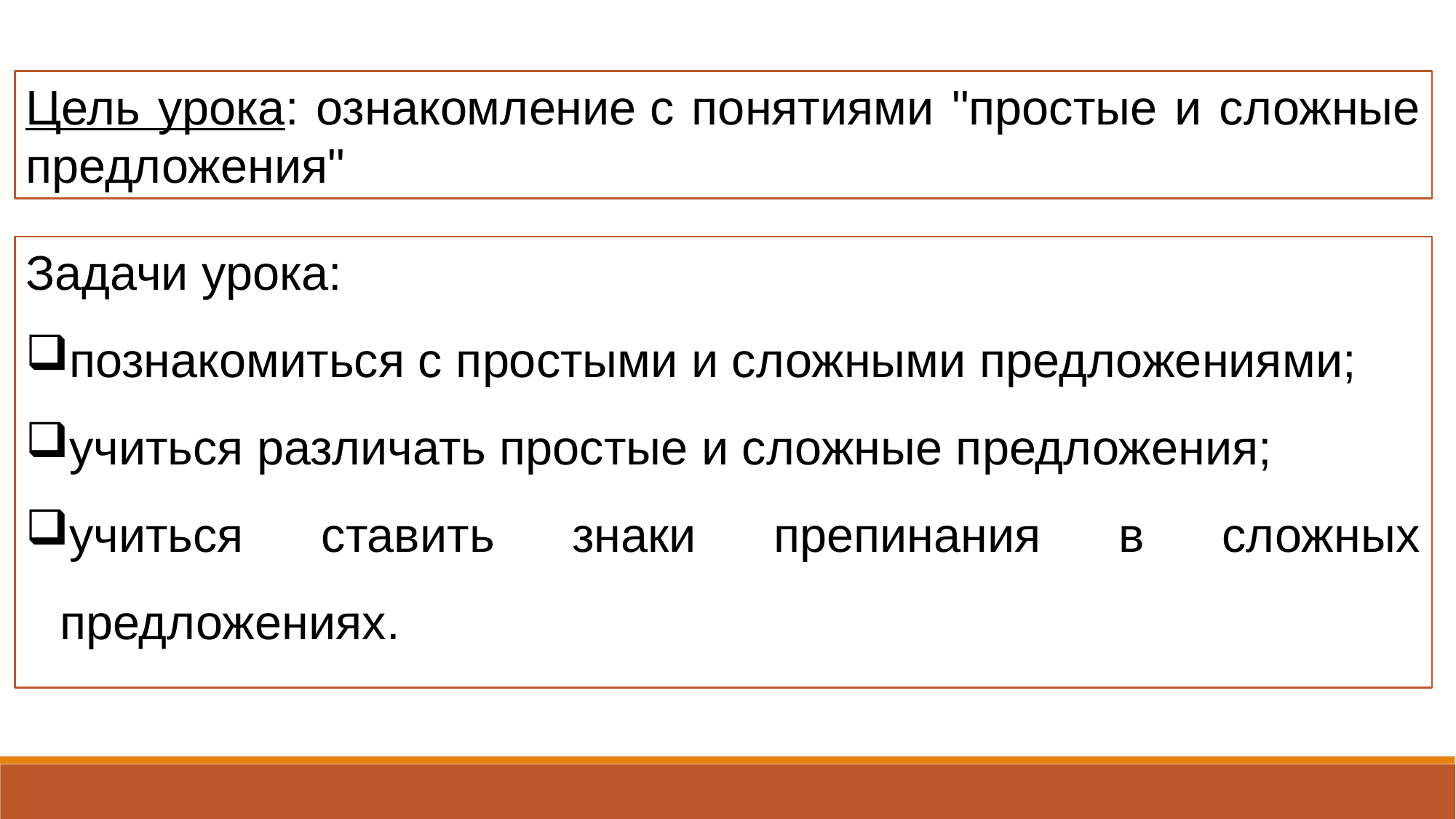

Цель урока: ознакомление с понятиями "простые и сложные предложения"
Задачи урока:
познакомиться с простыми и сложными предложениями;
учиться различать простые и сложные предложения;
учиться ставить знаки препинания в сложных предложениях.